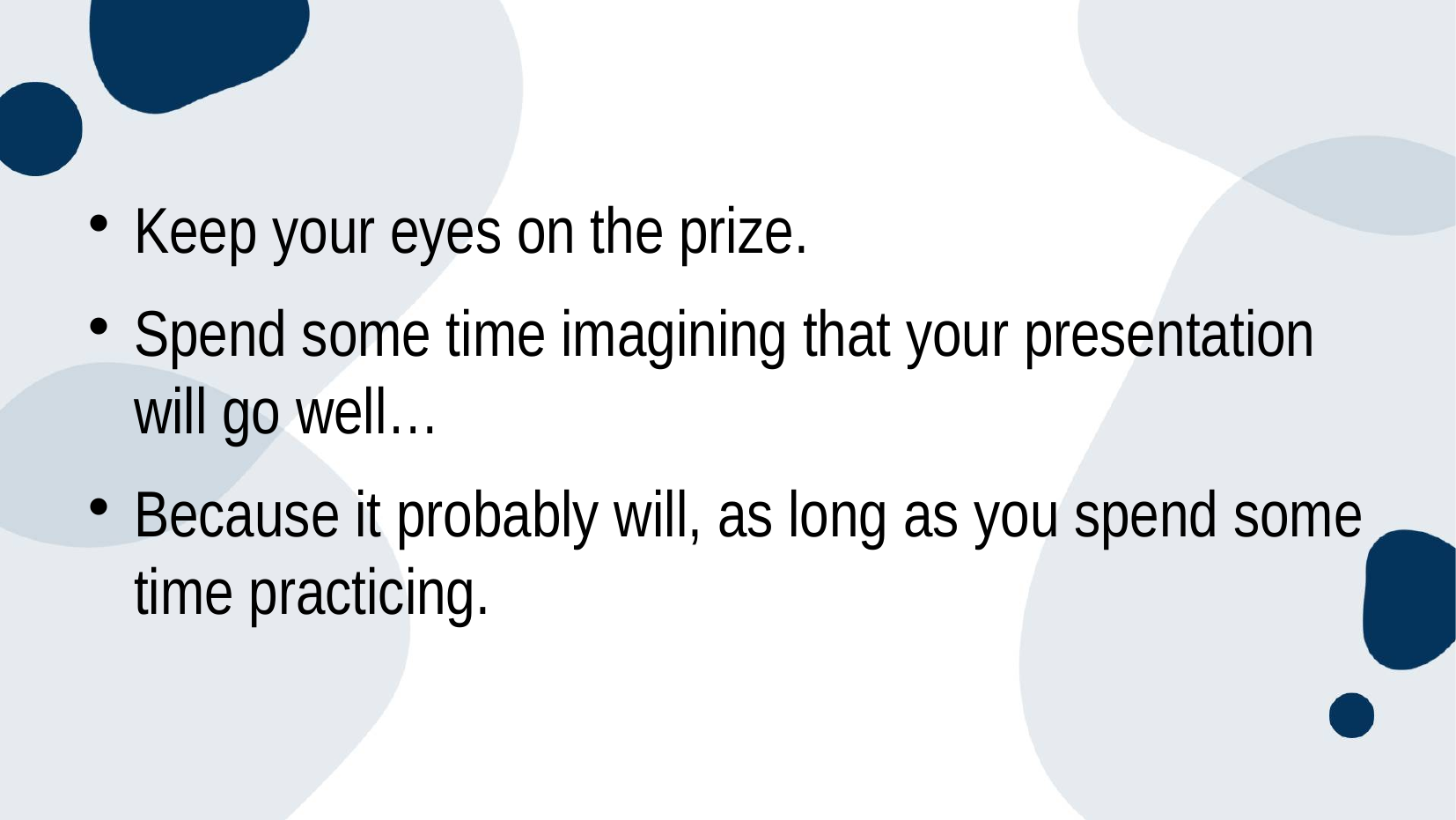

#
Keep your eyes on the prize.
Spend some time imagining that your presentation will go well…
Because it probably will, as long as you spend some time practicing.